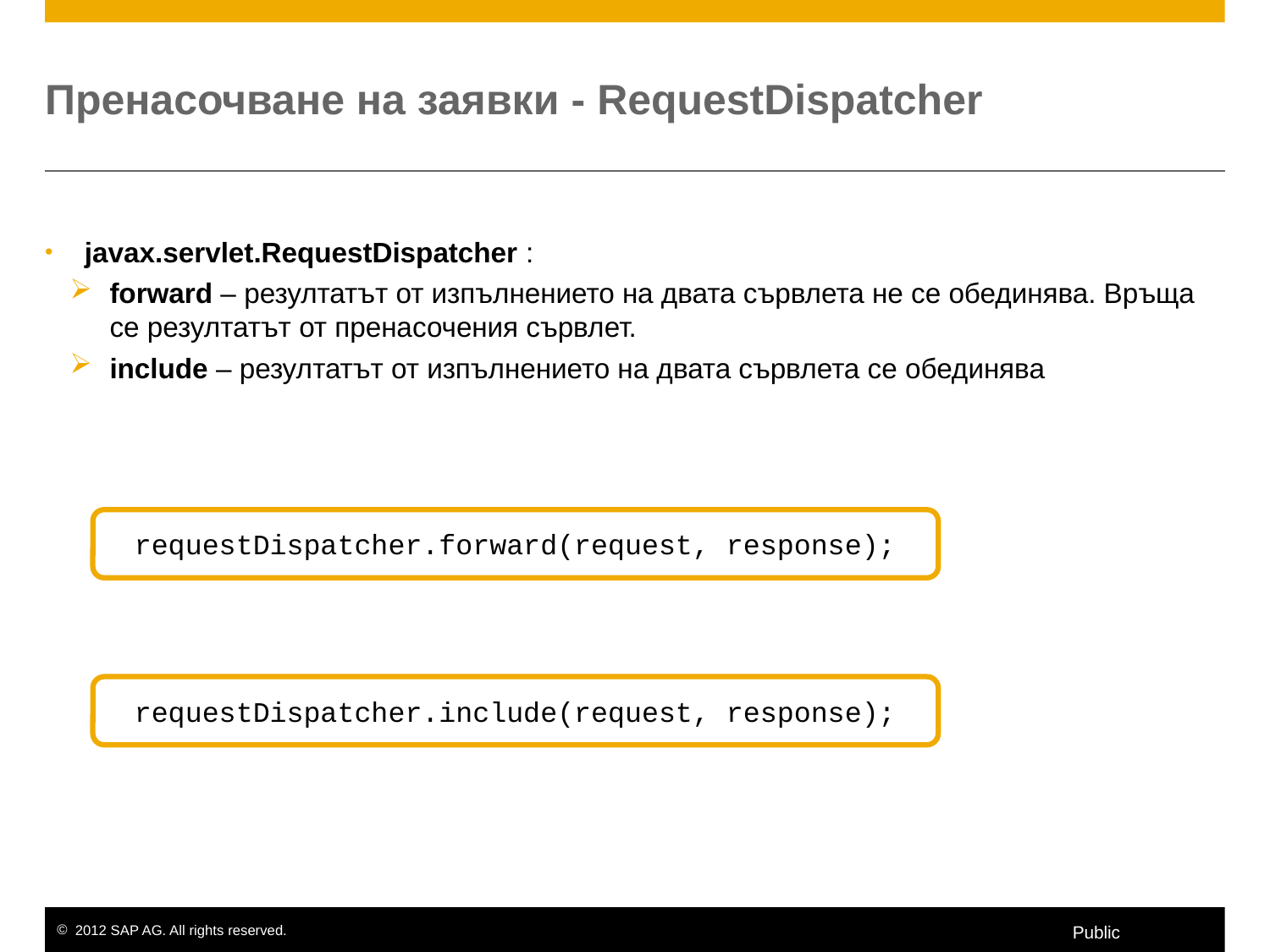

# Пренасочване на заявки - RequestDispatcher
javax.servlet.RequestDispatcher :
forward – резултатът от изпълнението на двата сървлета не се обединява. Връща се резултатът от пренасочения сървлет.
include – резултатът от изпълнението на двата сървлета се обединява

requestDispatcher.forward(request, response);
requestDispatcher.include(request, response);